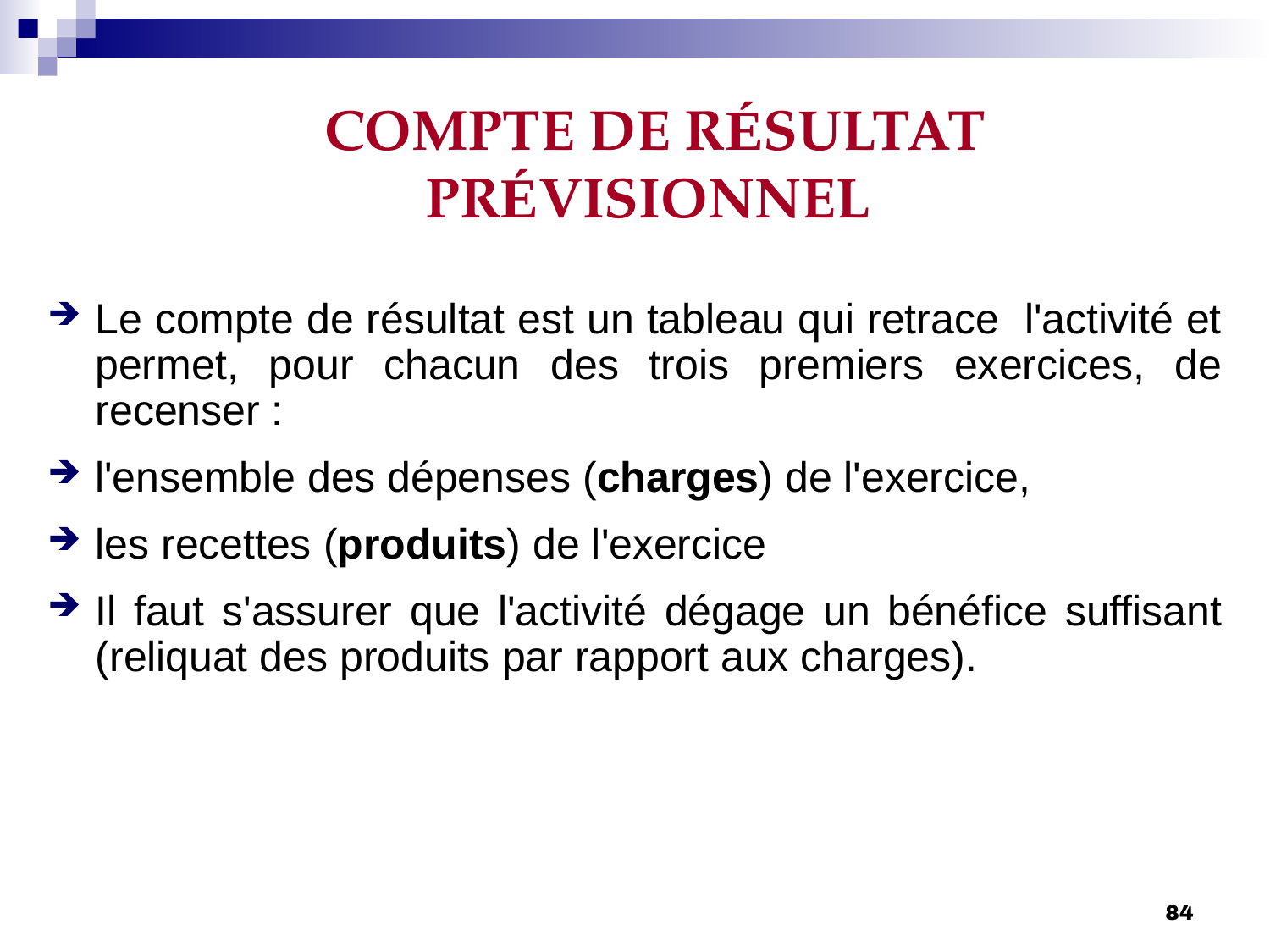

# COMPTE DE RÉSULTAT PRÉVISIONNEL
Le compte de résultat est un tableau qui retrace  l'activité et permet, pour chacun des trois premiers exercices, de recenser :
l'ensemble des dépenses (charges) de l'exercice,
les recettes (produits) de l'exercice
Il faut s'assurer que l'activité dégage un bénéfice suffisant (reliquat des produits par rapport aux charges).
84